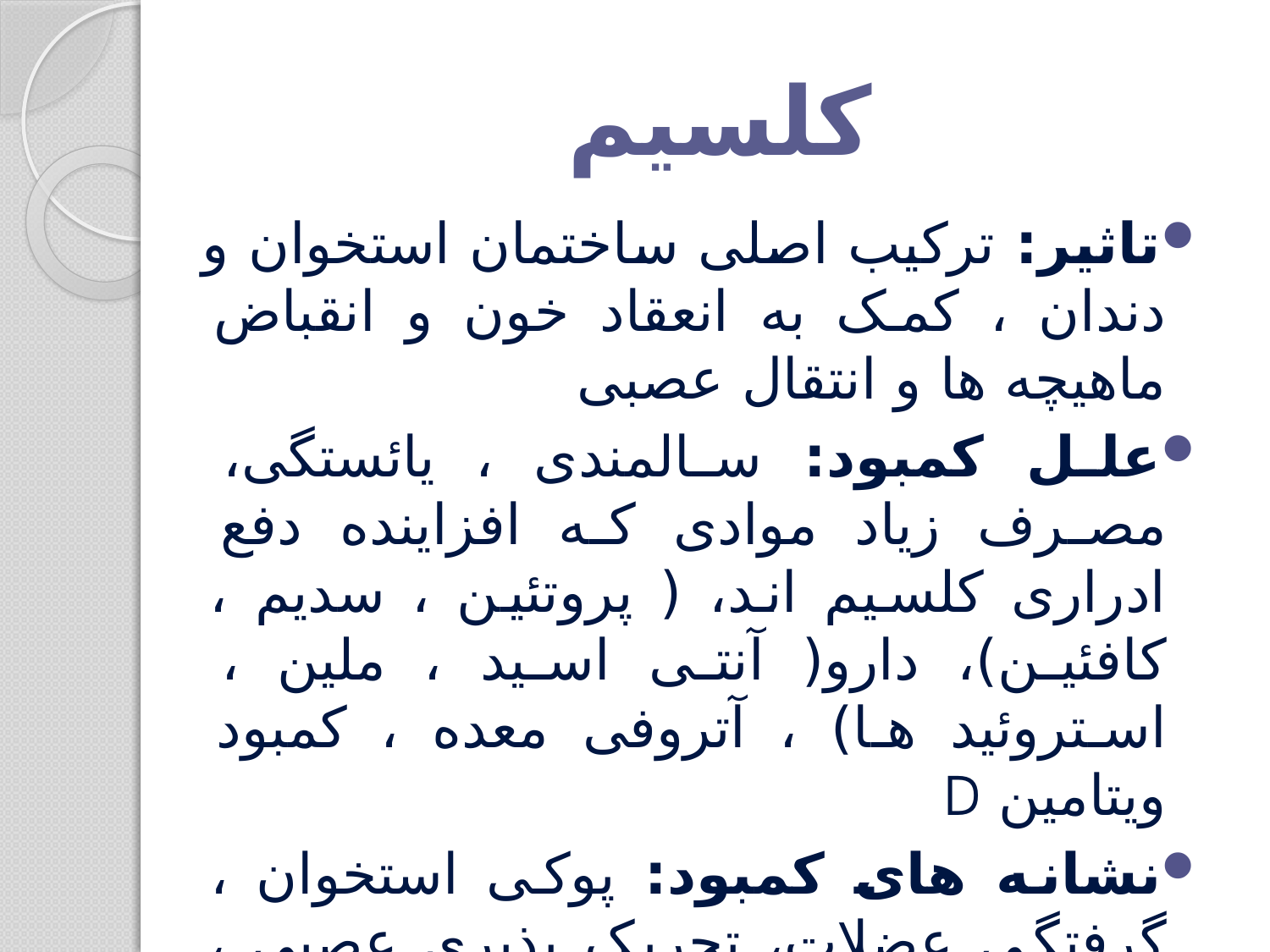

# کلسیم
تاثیر: ترکیب اصلی ساختمان استخوان و دندان ، کمک به انعقاد خون و انقباض ماهیچه ها و انتقال عصبی
علل کمبود: سالمندی ، یائستگی، مصرف زیاد موادی که افزاینده دفع ادراری کلسیم اند، ( پروتئین ، سدیم ، کافئین)، دارو( آنتی اسید ، ملین ، استروئید ها) ، آتروفی معده ، کمبود ویتامین D
نشانه های کمبود: پوکی استخوان ، گرفتگی عضلات، تحریک پذیری عصبی ، افزایش خونریزی بعد از ضربه